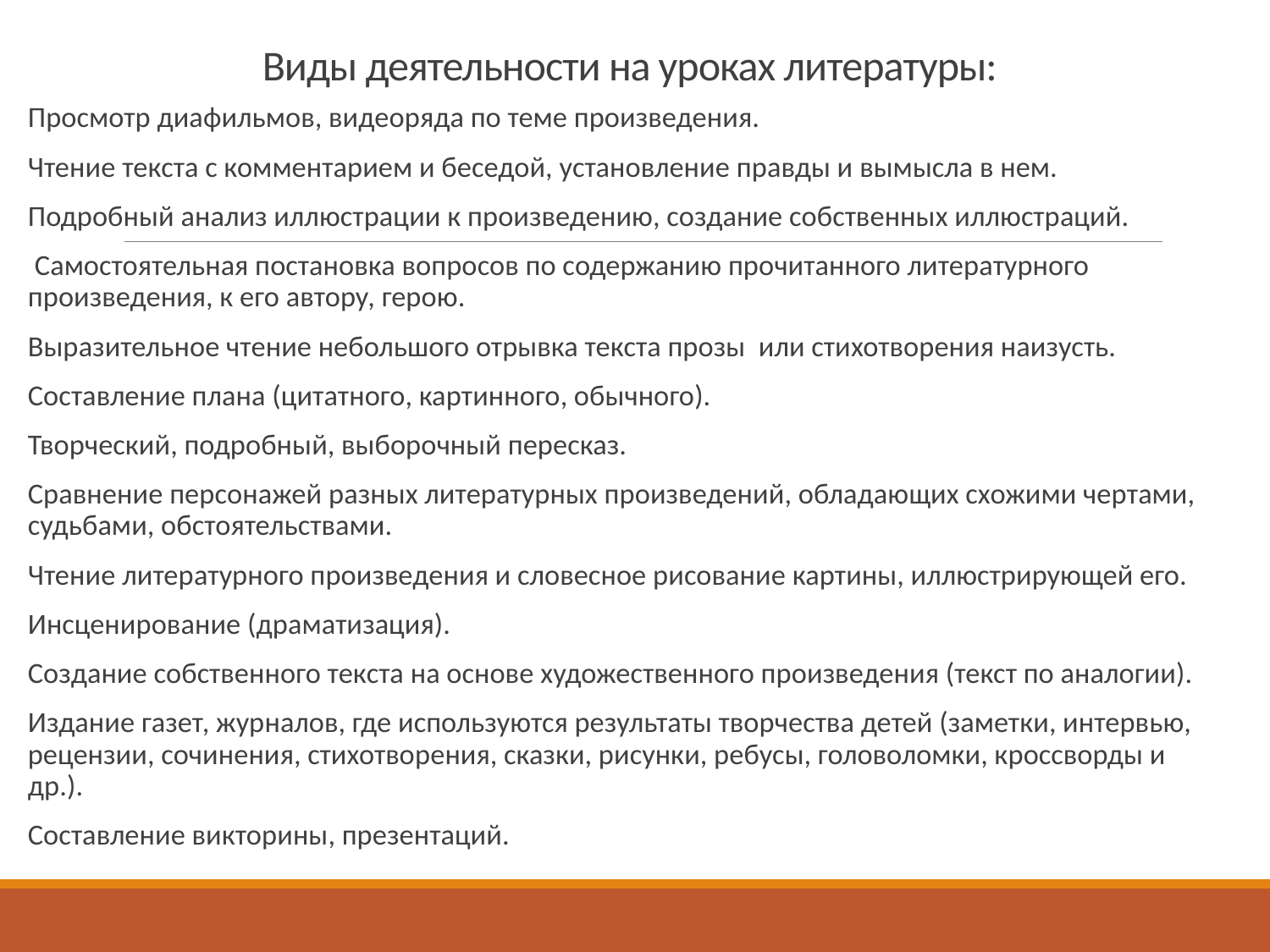

# Виды деятельности на уроках литературы:
Просмотр диафильмов, видеоряда по теме произведения.
Чтение текста с комментарием и беседой, установление правды и вымысла в нем.
Подробный анализ иллюстрации к произведению, создание собственных иллюстраций.
 Самостоятельная постановка вопросов по содержанию прочитанного литературного произведения, к его автору, герою.
Выразительное чтение небольшого отрывка текста прозы  или стихотворения наизусть.
Составление плана (цитатного, картинного, обычного).
Творческий, подробный, выборочный пересказ.
Сравнение персонажей разных литературных произведений, обладающих схожими чертами, судьбами, обстоятельствами.
Чтение литературного произведения и словесное рисование картины, иллюстрирующей его.
Инсценирование (драматизация).
Создание собственного текста на основе художественного произведения (текст по аналогии).
Издание газет, журналов, где используются результаты творчества детей (заметки, интервью, рецензии, сочинения, стихотворения, сказки, рисунки, ребусы, головоломки, кроссворды и др.).
Составление викторины, презентаций.